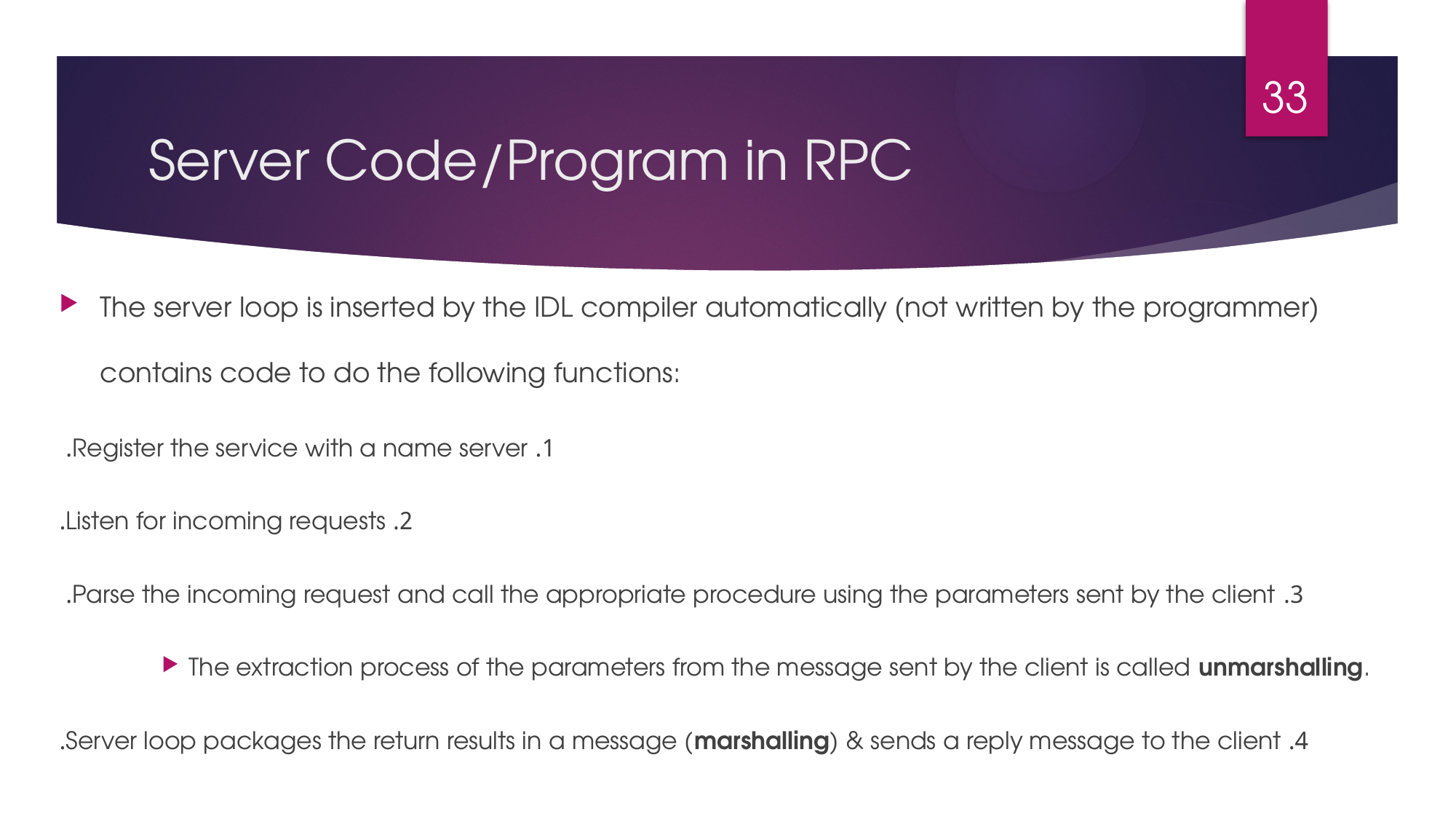

33
# Server Code/Program in RPC
The server loop is inserted by the IDL compiler automatically (not written by the programmer) contains code to do the following functions:
1. Register the service with a name server.
2. Listen for incoming requests.
3. Parse the incoming request and call the appropriate procedure using the parameters sent by the client.
The extraction process of the parameters from the message sent by the client is called unmarshalling.
4. Server loop packages the return results in a message (marshalling) & sends a reply message to the client.